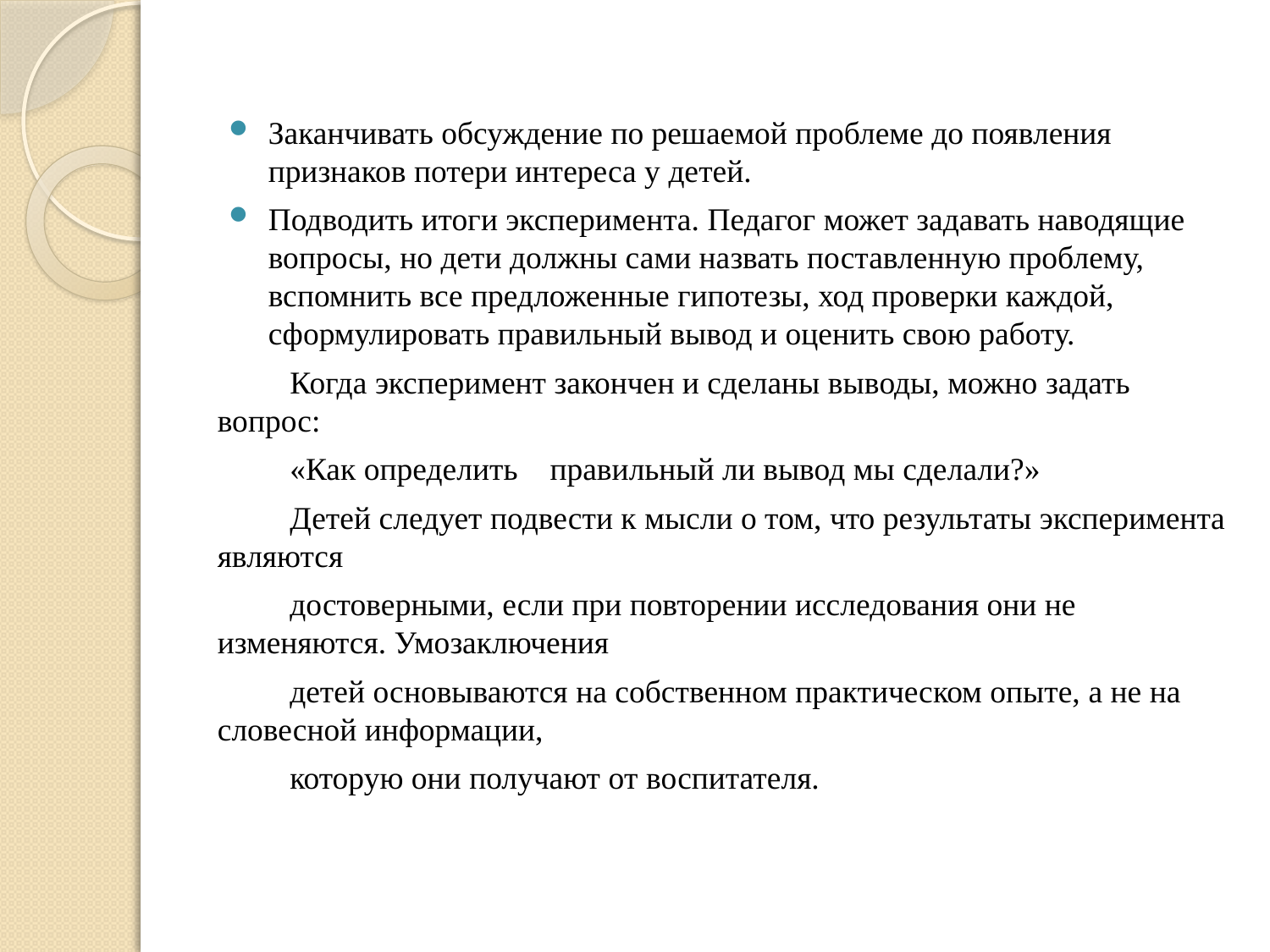

Заканчивать обсуждение по решаемой проблеме до появления признаков потери интереса у детей.
Подводить итоги эксперимента. Педагог может задавать наводящие вопросы, но дети должны сами назвать поставленную проблему, вспомнить все предложенные гипотезы, ход проверки каждой, сформулировать правильный вывод и оценить свою работу.
         Когда эксперимент закончен и сделаны выводы, можно задать вопрос:
         «Как определить    правильный ли вывод мы сделали?»
         Детей следует подвести к мысли о том, что результаты эксперимента являются
         достоверными, если при повторении исследования они не изменяются. Умозаключения
         детей основываются на собственном практическом опыте, а не на словесной информации,
         которую они получают от воспитателя.